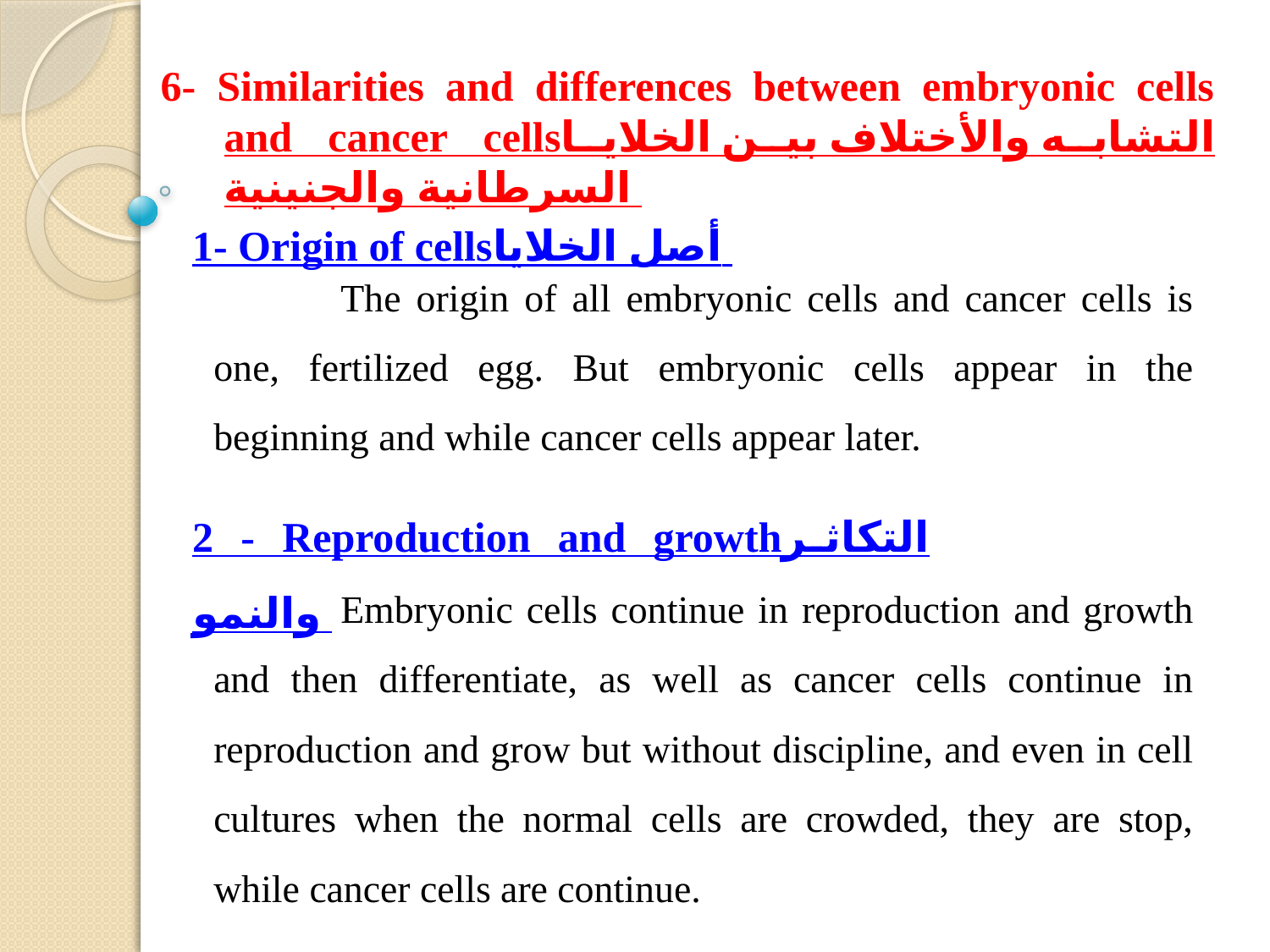

6- Similarities and differences between embryonic cells and cancer cellsالتشابه والأختلاف بين الخلايا السرطانية والجنينية
1- Origin of cellsأصل الخلايا
	The origin of all embryonic cells and cancer cells is one, fertilized egg. But embryonic cells appear in the beginning and while cancer cells appear later.
2 - Reproduction and growthالتكاثر والنمو
	Embryonic cells continue in reproduction and growth and then differentiate, as well as cancer cells continue in reproduction and grow but without discipline, and even in cell cultures when the normal cells are crowded, they are stop, while cancer cells are continue.